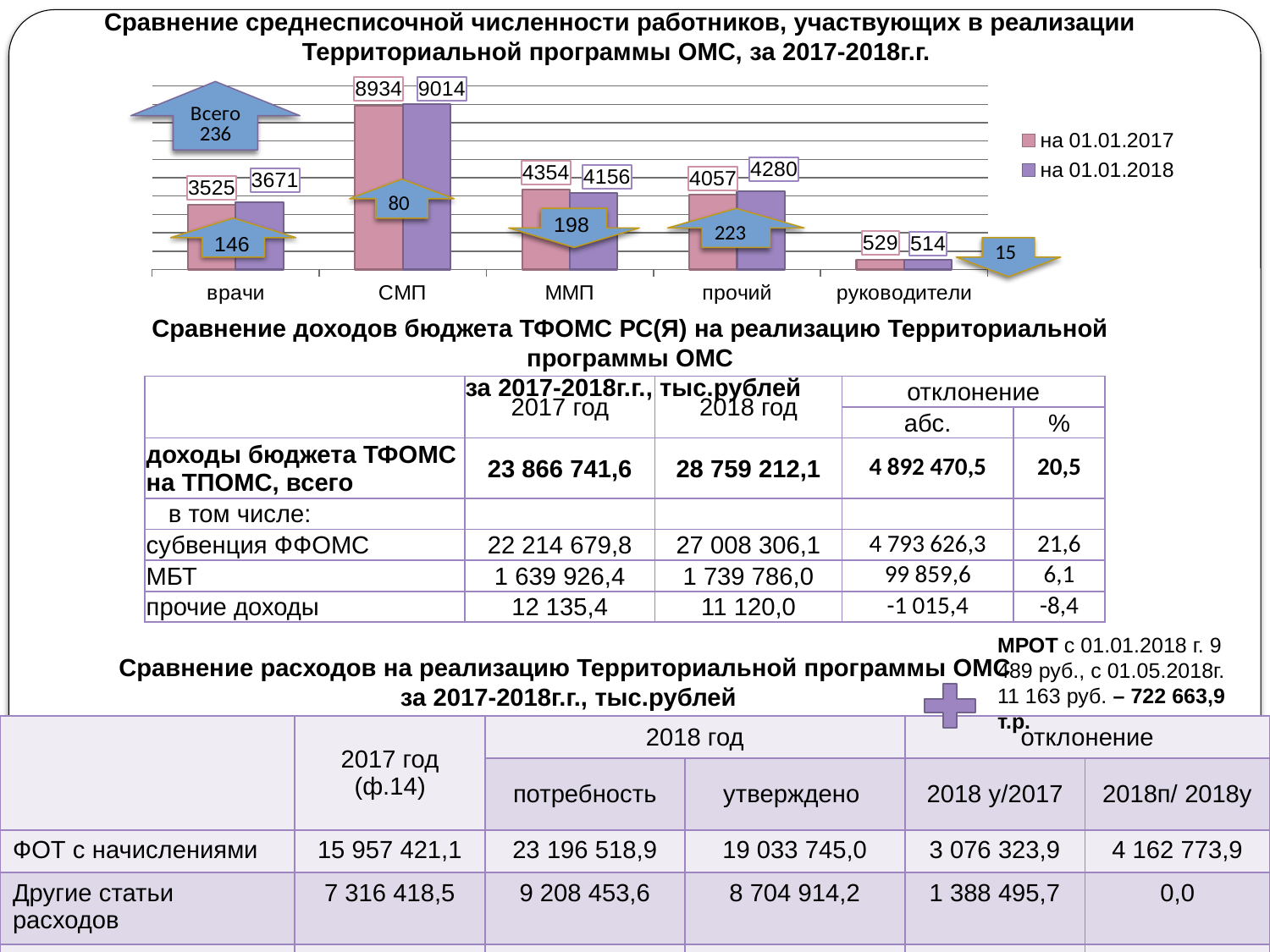

Сравнение среднесписочной численности работников, участвующих в реализации Территориальной программы ОМС, за 2017-2018г.г.

### Chart

| Category | на 01.01.2017 | на 01.01.2018 |
|---|---|---|
| врачи | 3525.0 | 3671.0 |
| СМП | 8934.0 | 9014.0 |
| ММП | 4354.0 | 4156.0 |
| прочий | 4057.0 | 4280.0 |
| руководители | 529.0 | 514.0 |
Сравнение доходов бюджета ТФОМС РС(Я) на реализацию Территориальной программы ОМС
 за 2017-2018г.г., тыс.рублей
|  | 2017 год | 2018 год | отклонение |  |
| --- | --- | --- | --- | --- |
|  |  |  | абс. | % |
| доходы бюджета ТФОМС на ТПОМС, всего | 23 866 741,6 | 28 759 212,1 | 4 892 470,5 | 20,5 |
| в том числе: |  |  |  |  |
| субвенция ФФОМС | 22 214 679,8 | 27 008 306,1 | 4 793 626,3 | 21,6 |
| МБТ | 1 639 926,4 | 1 739 786,0 | 99 859,6 | 6,1 |
| прочие доходы | 12 135,4 | 11 120,0 | -1 015,4 | -8,4 |
МРОТ с 01.01.2018 г. 9 489 руб., с 01.05.2018г.  11 163 руб. – 722 663,9 т.р.
Сравнение расходов на реализацию Территориальной программы ОМС
 за 2017-2018г.г., тыс.рублей

|  | 2017 год (ф.14) | 2018 год |  | отклонение |  |
| --- | --- | --- | --- | --- | --- |
|  |  | потребность | утверждено | 2018 у/2017 | 2018п/ 2018у |
| ФОТ с начислениями | 15 957 421,1 | 23 196 518,9 | 19 033 745,0 | 3 076 323,9 | 4 162 773,9 |
| Другие статьи расходов | 7 316 418,5 | 9 208 453,6 | 8 704 914,2 | 1 388 495,7 | 0,0 |
| ИТОГО: | 23 273 839,6 | 32 404 972,5 | 27 782 154,2 | 4 464 819,6 | 4 162 773,9 |